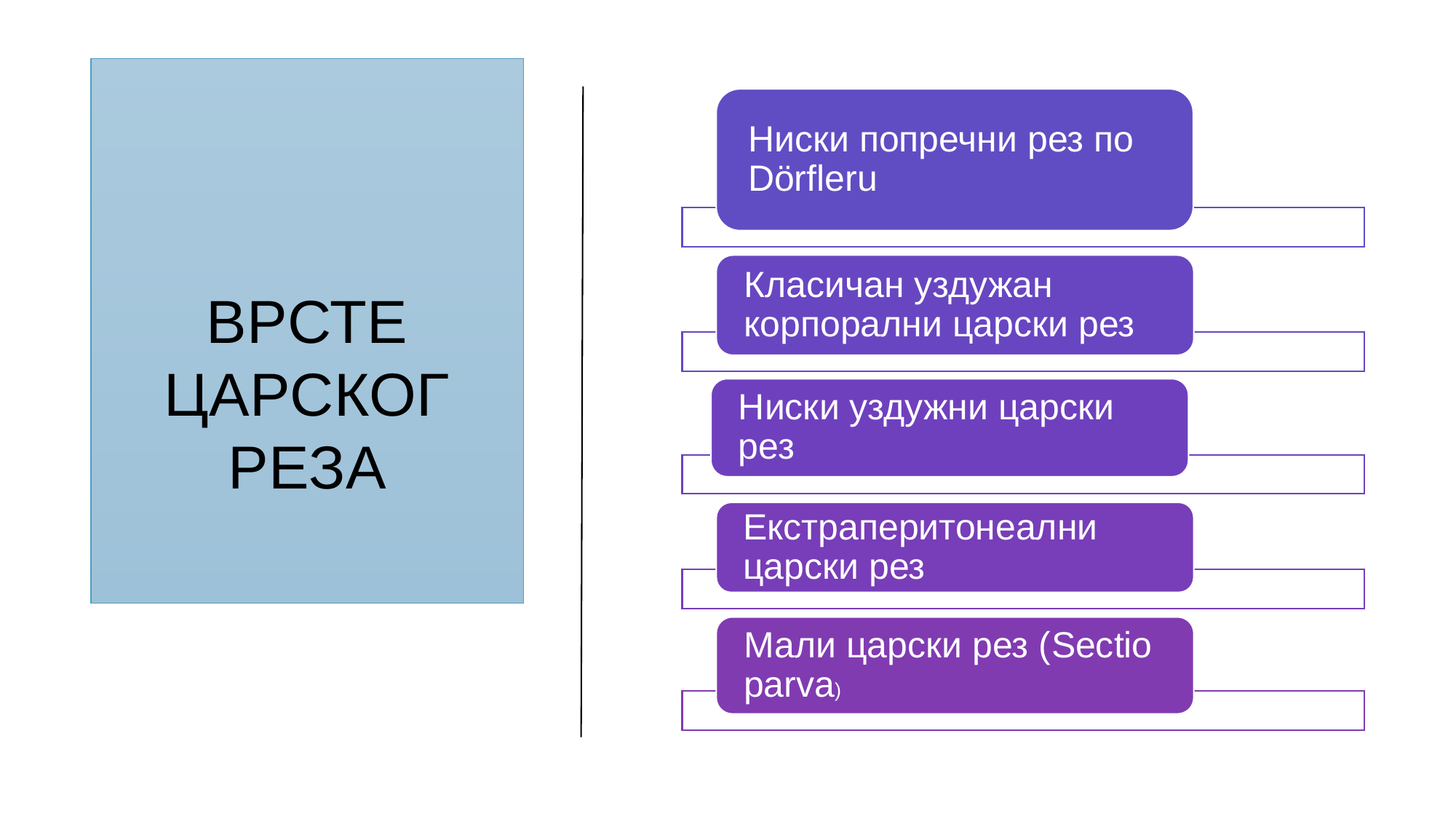

# Врсте царског реза
Ниски попречни рез по Dörfleru
Класичан уздужан корпорални царски рез
Ниски уздужни царски рез
Екстраперитонеални царски рез
Мали царски рез (Sectio parva)